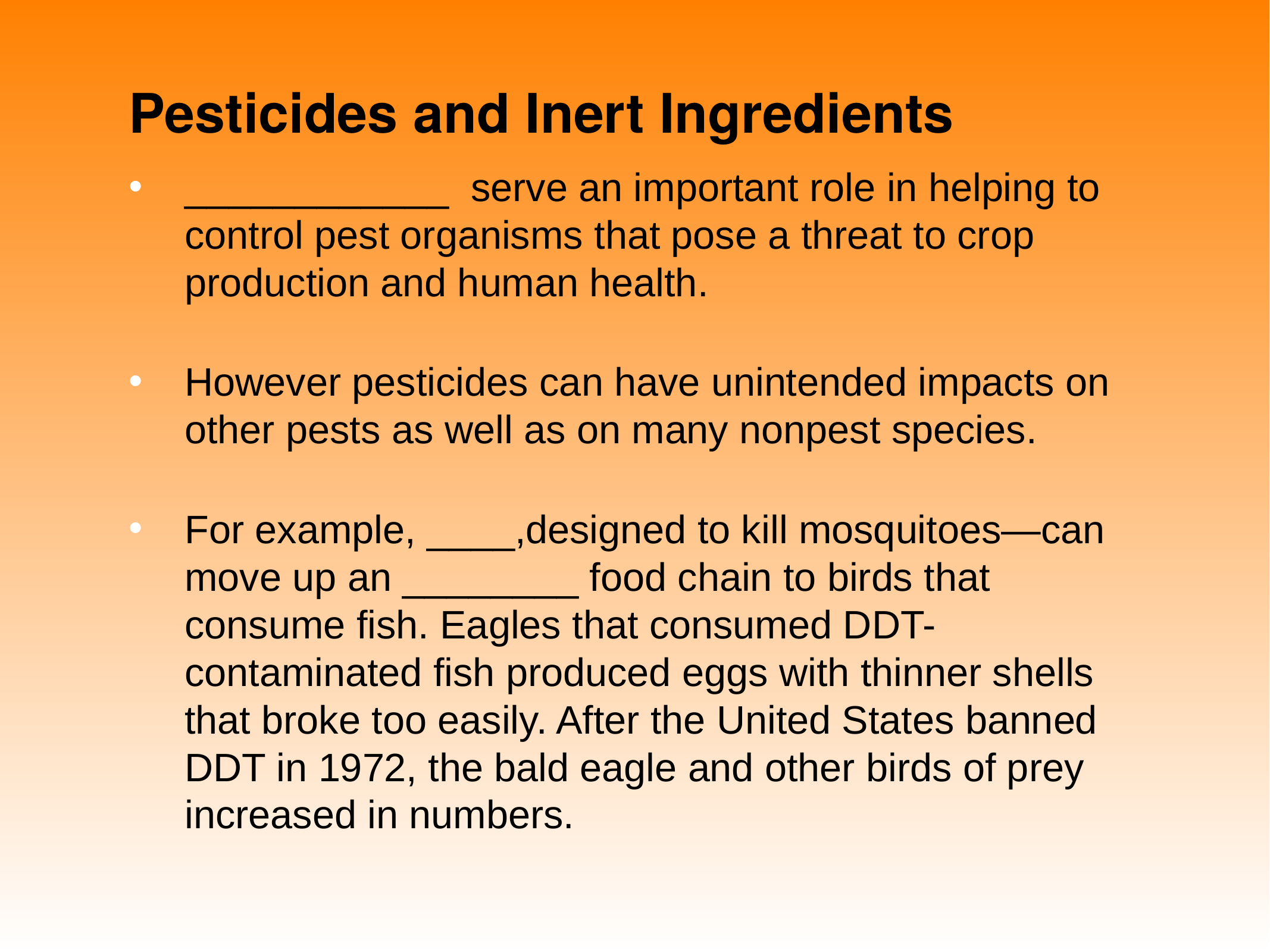

# Pesticides and Inert Ingredients
____________  serve an important role in helping to control pest organisms that pose a threat to crop production and human health.
However pesticides can have unintended impacts on other pests as well as on many nonpest species.
For example, ____,designed to kill mosquitoes—can move up an ________ food chain to birds that consume fish. Eagles that consumed DDT-contaminated fish produced eggs with thinner shells that broke too easily. After the United States banned DDT in 1972, the bald eagle and other birds of prey increased in numbers.